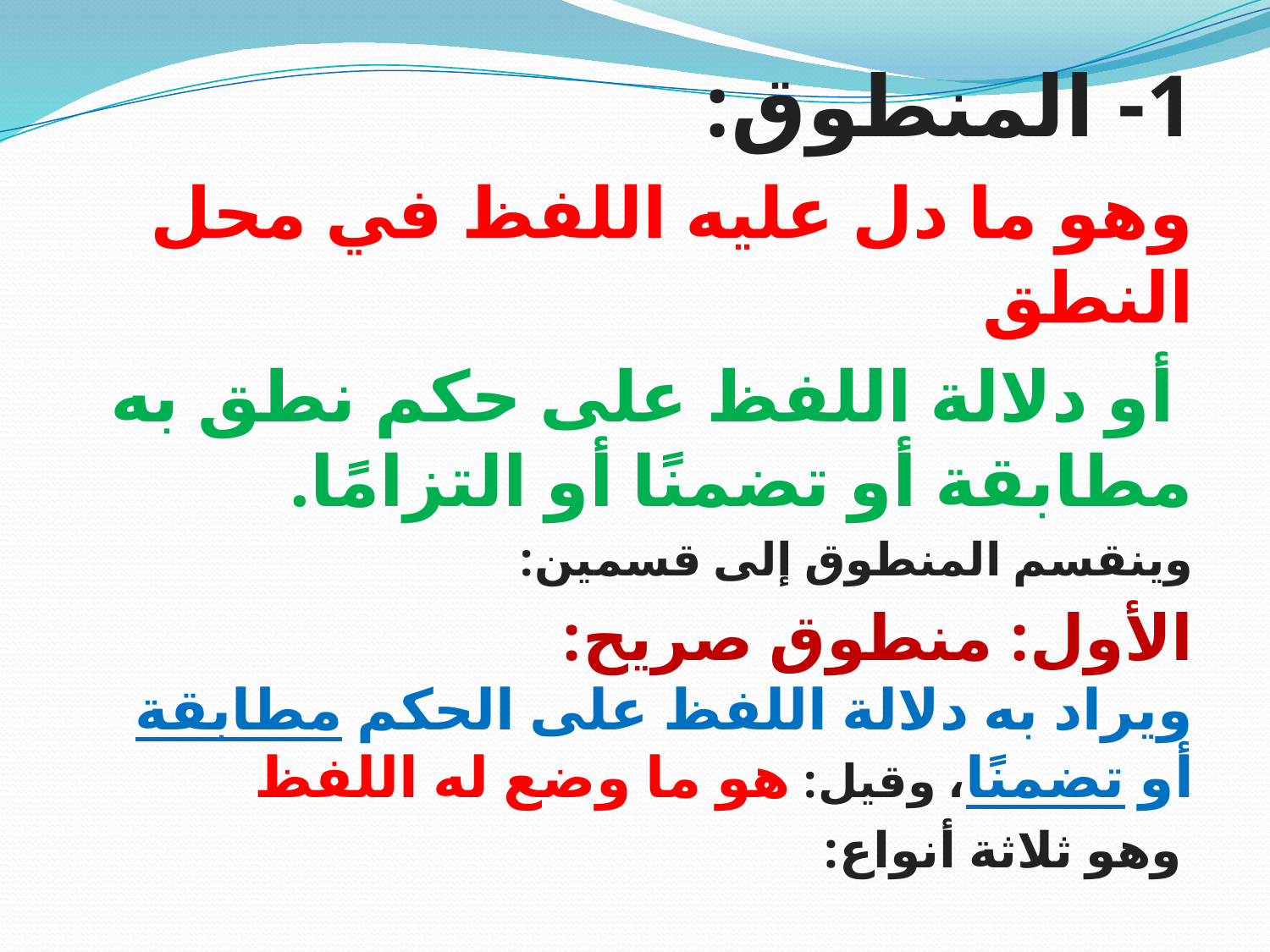

1- المنطوق:
وهو ما دل عليه اللفظ في محل النطق
 أو دلالة اللفظ على حكم نطق به مطابقة أو تضمنًا أو التزامًا.
وينقسم المنطوق إلى قسمين:
الأول: منطوق صريح:
ويراد به دلالة اللفظ على الحكم مطابقة أو تضمنًا، وقيل: هو ما وضع له اللفظ
 وهو ثلاثة أنواع: